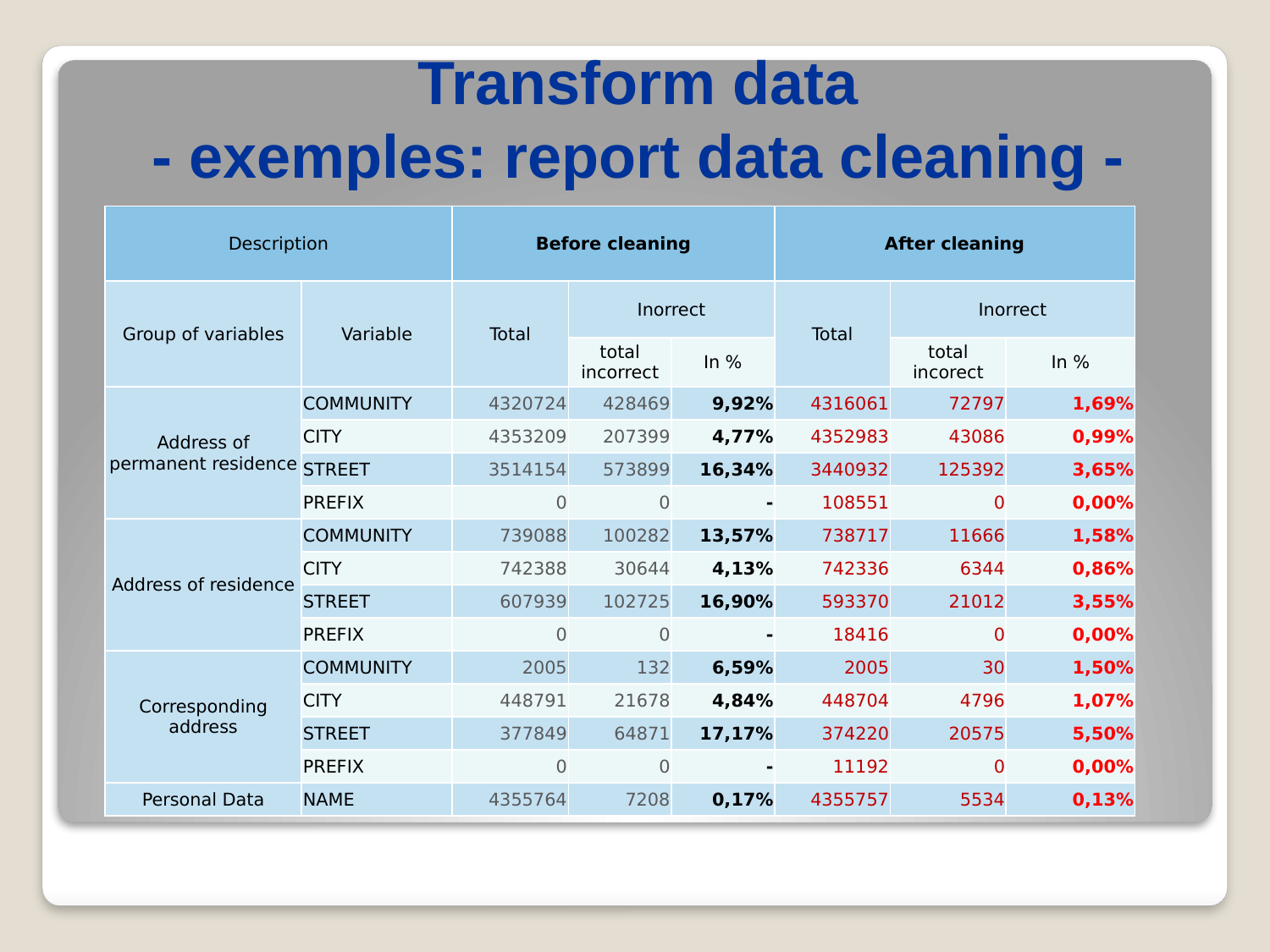

# Transform data - exemples: report data cleaning -
| Description |  | Before cleaning |  |  | After cleaning |  |  |
| --- | --- | --- | --- | --- | --- | --- | --- |
| Group of variables | Variable | Total | Inorrect |  | Total | Inorrect |  |
|  |  |  | total incorrect | In % |  | total incorect | In % |
| Address of permanent residence | COMMUNITY | 4320724 | 428469 | 9,92% | 4316061 | 72797 | 1,69% |
|  | CITY | 4353209 | 207399 | 4,77% | 4352983 | 43086 | 0,99% |
|  | STREET | 3514154 | 573899 | 16,34% | 3440932 | 125392 | 3,65% |
|  | PREFIX | 0 | 0 | - | 108551 | 0 | 0,00% |
| Address of residence | COMMUNITY | 739088 | 100282 | 13,57% | 738717 | 11666 | 1,58% |
|  | CITY | 742388 | 30644 | 4,13% | 742336 | 6344 | 0,86% |
|  | STREET | 607939 | 102725 | 16,90% | 593370 | 21012 | 3,55% |
|  | PREFIX | 0 | 0 | - | 18416 | 0 | 0,00% |
| Corresponding address | COMMUNITY | 2005 | 132 | 6,59% | 2005 | 30 | 1,50% |
|  | CITY | 448791 | 21678 | 4,84% | 448704 | 4796 | 1,07% |
|  | STREET | 377849 | 64871 | 17,17% | 374220 | 20575 | 5,50% |
|  | PREFIX | 0 | 0 | - | 11192 | 0 | 0,00% |
| Personal Data | NAME | 4355764 | 7208 | 0,17% | 4355757 | 5534 | 0,13% |